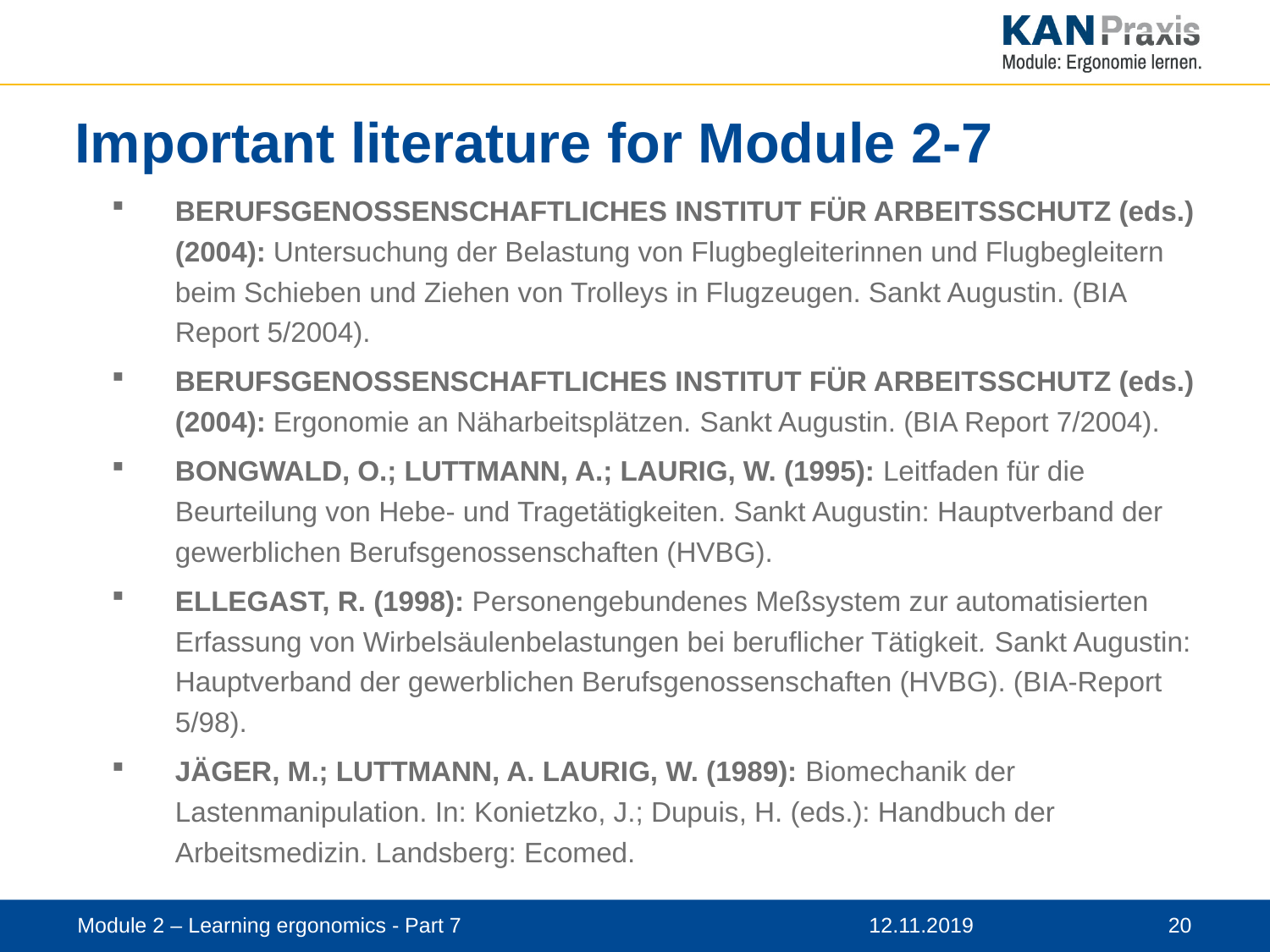

# Important literature for Module 2-7
BERUFSGENOSSENSCHAFTLICHES INSTITUT FÜR ARBEITSSCHUTZ (eds.) (2004): Untersuchung der Belastung von Flugbegleiterinnen und Flugbegleitern beim Schieben und Ziehen von Trolleys in Flugzeugen. Sankt Augustin. (BIA Report 5/2004).
BERUFSGENOSSENSCHAFTLICHES INSTITUT FÜR ARBEITSSCHUTZ (eds.) (2004): Ergonomie an Näharbeitsplätzen. Sankt Augustin. (BIA Report 7/2004).
BONGWALD, O.; LUTTMANN, A.; LAURIG, W. (1995): Leitfaden für die Beurteilung von Hebe- und Tragetätigkeiten. Sankt Augustin: Hauptverband der gewerblichen Berufsgenossenschaften (HVBG).
ELLEGAST, R. (1998): Personengebundenes Meßsystem zur automatisierten Erfassung von Wirbelsäulenbelastungen bei beruflicher Tätigkeit. Sankt Augustin: Hauptverband der gewerblichen Berufsgenossenschaften (HVBG). (BIA-Report 5/98).
JÄGER, M.; LUTTMANN, A. LAURIG, W. (1989): Biomechanik der Lastenmanipulation. In: Konietzko, J.; Dupuis, H. (eds.): Handbuch der Arbeitsmedizin. Landsberg: Ecomed.
Module 2 – Learning ergonomics - Part 7
12.11.2019
 20